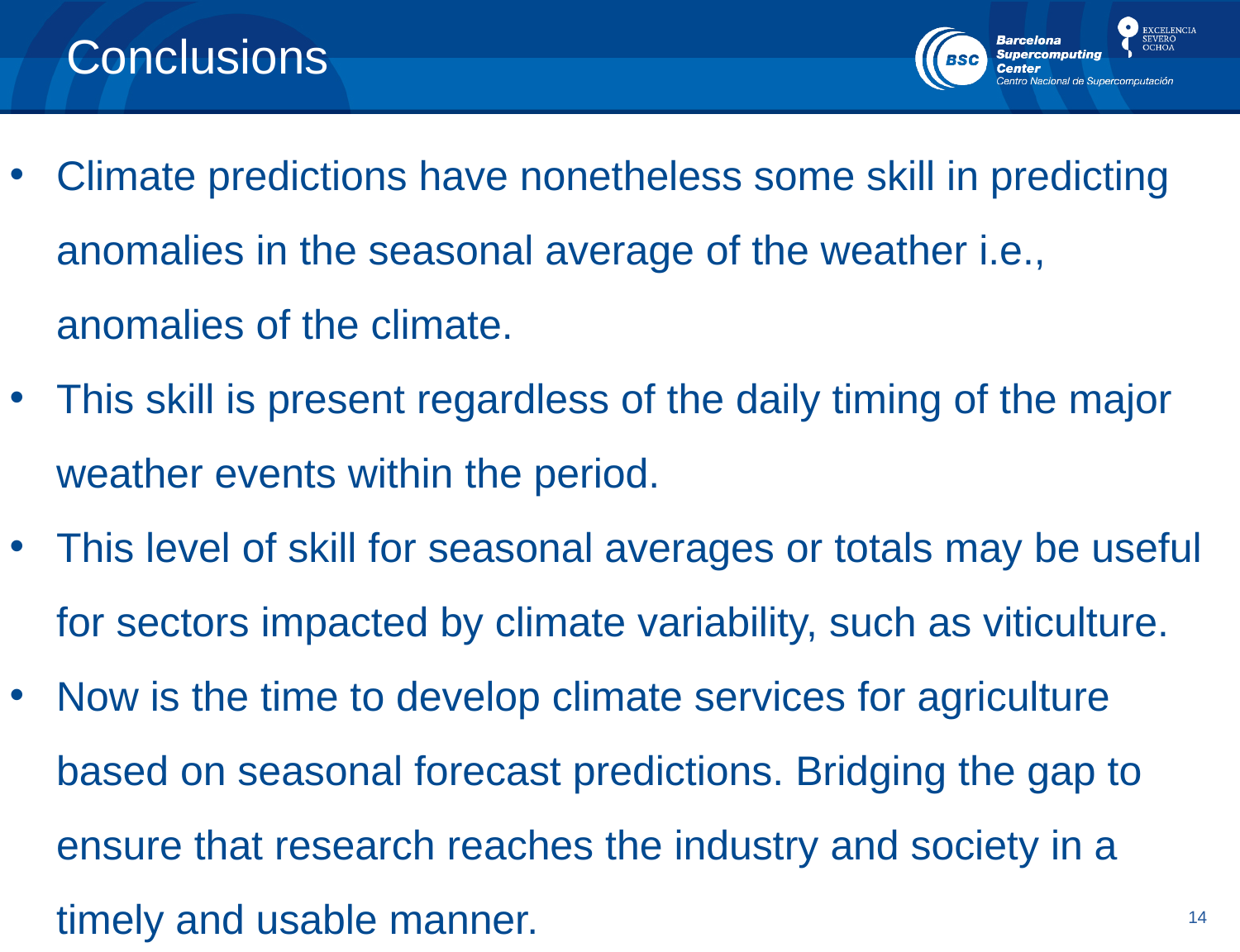

# Conclusions
Climate predictions have nonetheless some skill in predicting anomalies in the seasonal average of the weather i.e., anomalies of the climate.
This skill is present regardless of the daily timing of the major weather events within the period.
This level of skill for seasonal averages or totals may be useful for sectors impacted by climate variability, such as viticulture.
Now is the time to develop climate services for agriculture based on seasonal forecast predictions. Bridging the gap to ensure that research reaches the industry and society in a timely and usable manner.